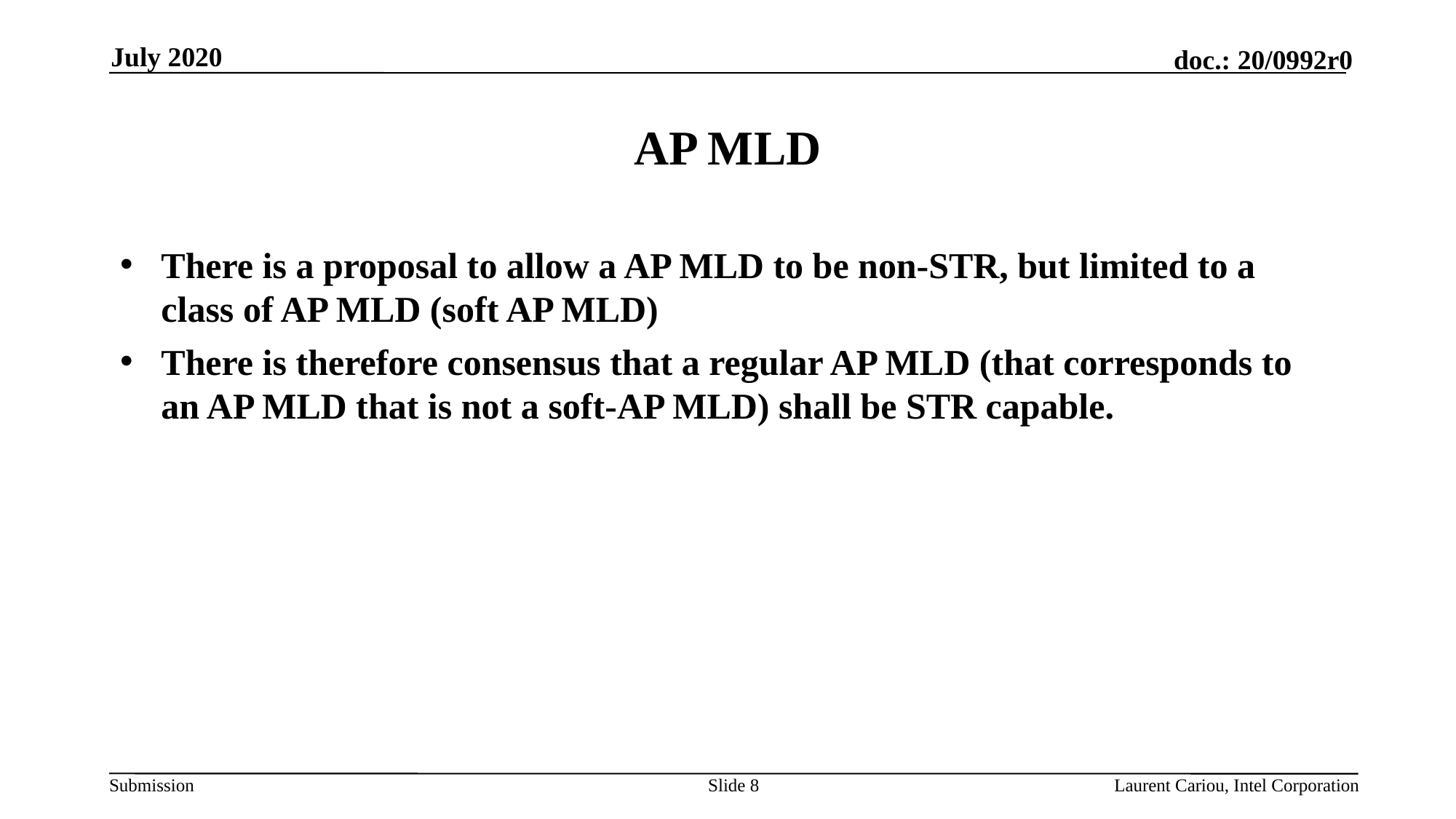

July 2020
# AP MLD
There is a proposal to allow a AP MLD to be non-STR, but limited to a class of AP MLD (soft AP MLD)
There is therefore consensus that a regular AP MLD (that corresponds to an AP MLD that is not a soft-AP MLD) shall be STR capable.
Slide 8
Laurent Cariou, Intel Corporation